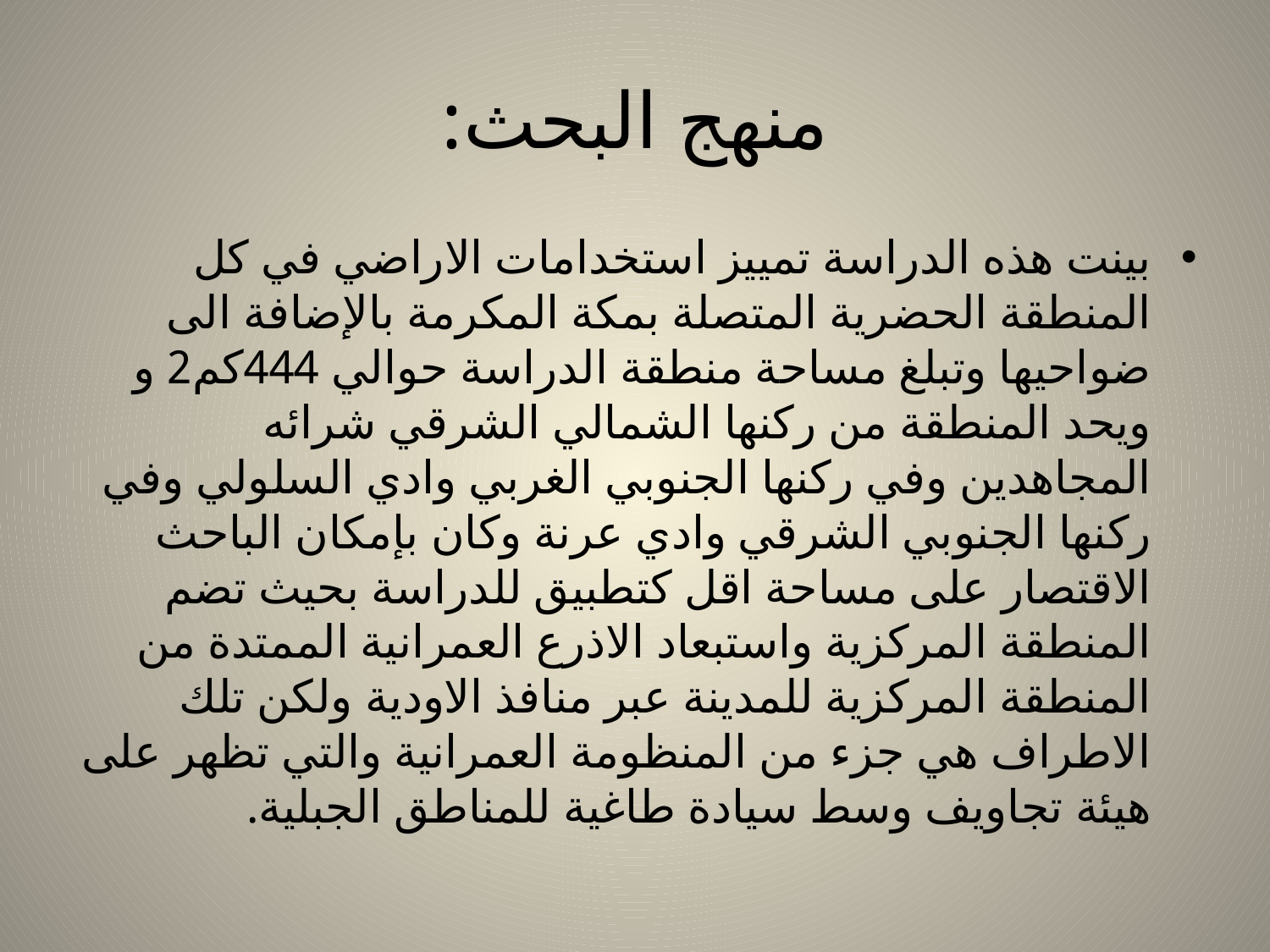

# منهج البحث:
بينت هذه الدراسة تمييز استخدامات الاراضي في كل المنطقة الحضرية المتصلة بمكة المكرمة بالإضافة الى ضواحيها وتبلغ مساحة منطقة الدراسة حوالي 444كم2 و ويحد المنطقة من ركنها الشمالي الشرقي شرائه المجاهدين وفي ركنها الجنوبي الغربي وادي السلولي وفي ركنها الجنوبي الشرقي وادي عرنة وكان بإمكان الباحث الاقتصار على مساحة اقل كتطبيق للدراسة بحيث تضم المنطقة المركزية واستبعاد الاذرع العمرانية الممتدة من المنطقة المركزية للمدينة عبر منافذ الاودية ولكن تلك الاطراف هي جزء من المنظومة العمرانية والتي تظهر على هيئة تجاويف وسط سيادة طاغية للمناطق الجبلية.